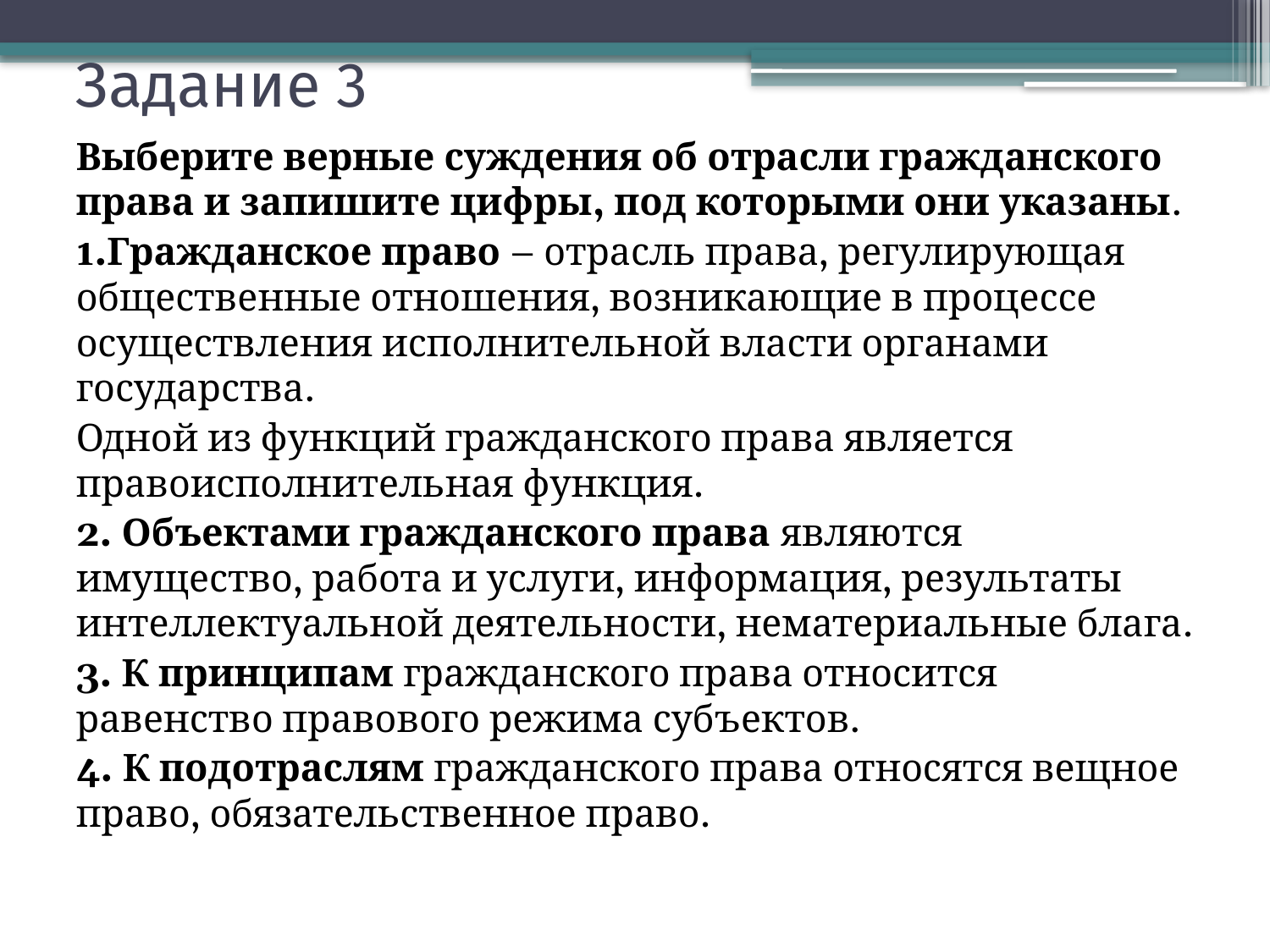

# Задание 3
Выберите верные суждения об отрасли гражданского права и запишите цифры, под которыми они указаны.
1.Гражданское право – отрасль права, регулирующая общественные отношения, возникающие в процессе осуществления исполнительной власти органами государства.
Одной из функций гражданского права является правоисполнительная функция.
2. Объектами гражданского права являются имущество, работа и услуги, информация, результаты интеллектуальной деятельности, нематериальные блага.
3. К принципам гражданского права относится равенство правового режима субъектов.
4. К подотраслям гражданского права относятся вещное право, обязательственное право.